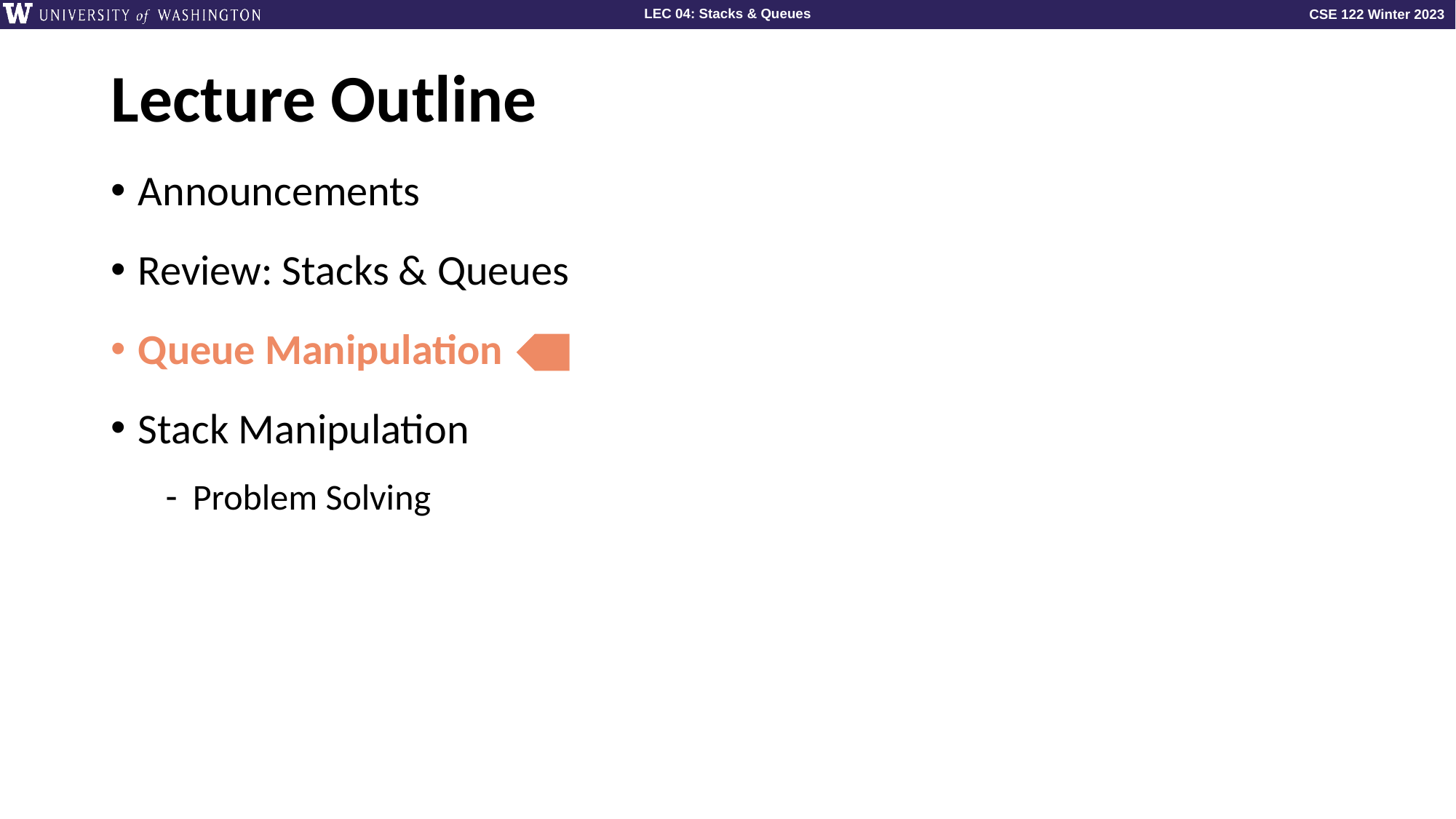

# Lecture Outline
Announcements
Review: Stacks & Queues
Queue Manipulation
Stack Manipulation
Problem Solving